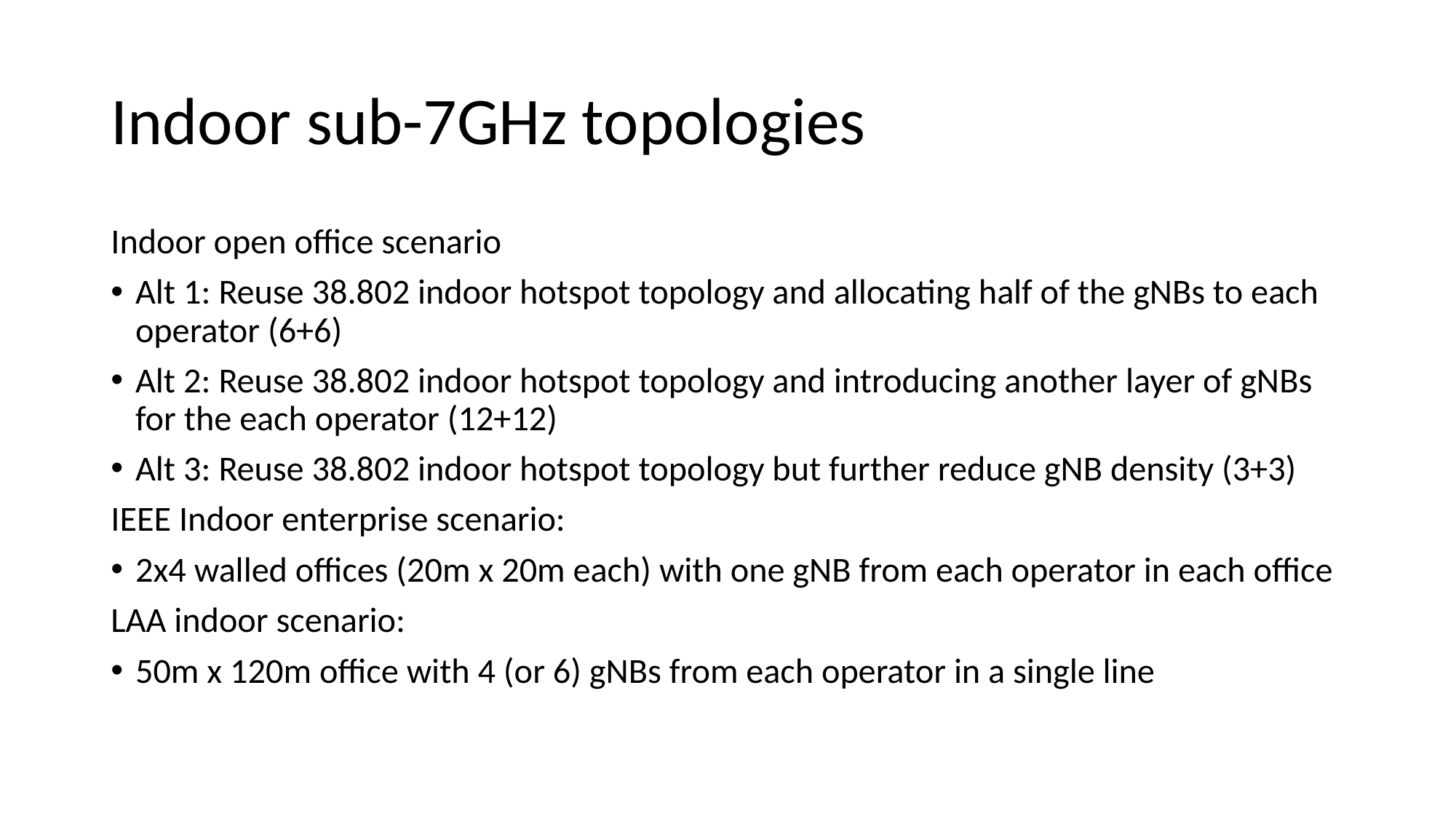

# Indoor sub-7GHz topologies
Indoor open office scenario
Alt 1: Reuse 38.802 indoor hotspot topology and allocating half of the gNBs to each operator (6+6)
Alt 2: Reuse 38.802 indoor hotspot topology and introducing another layer of gNBs for the each operator (12+12)
Alt 3: Reuse 38.802 indoor hotspot topology but further reduce gNB density (3+3)
IEEE Indoor enterprise scenario:
2x4 walled offices (20m x 20m each) with one gNB from each operator in each office
LAA indoor scenario:
50m x 120m office with 4 (or 6) gNBs from each operator in a single line